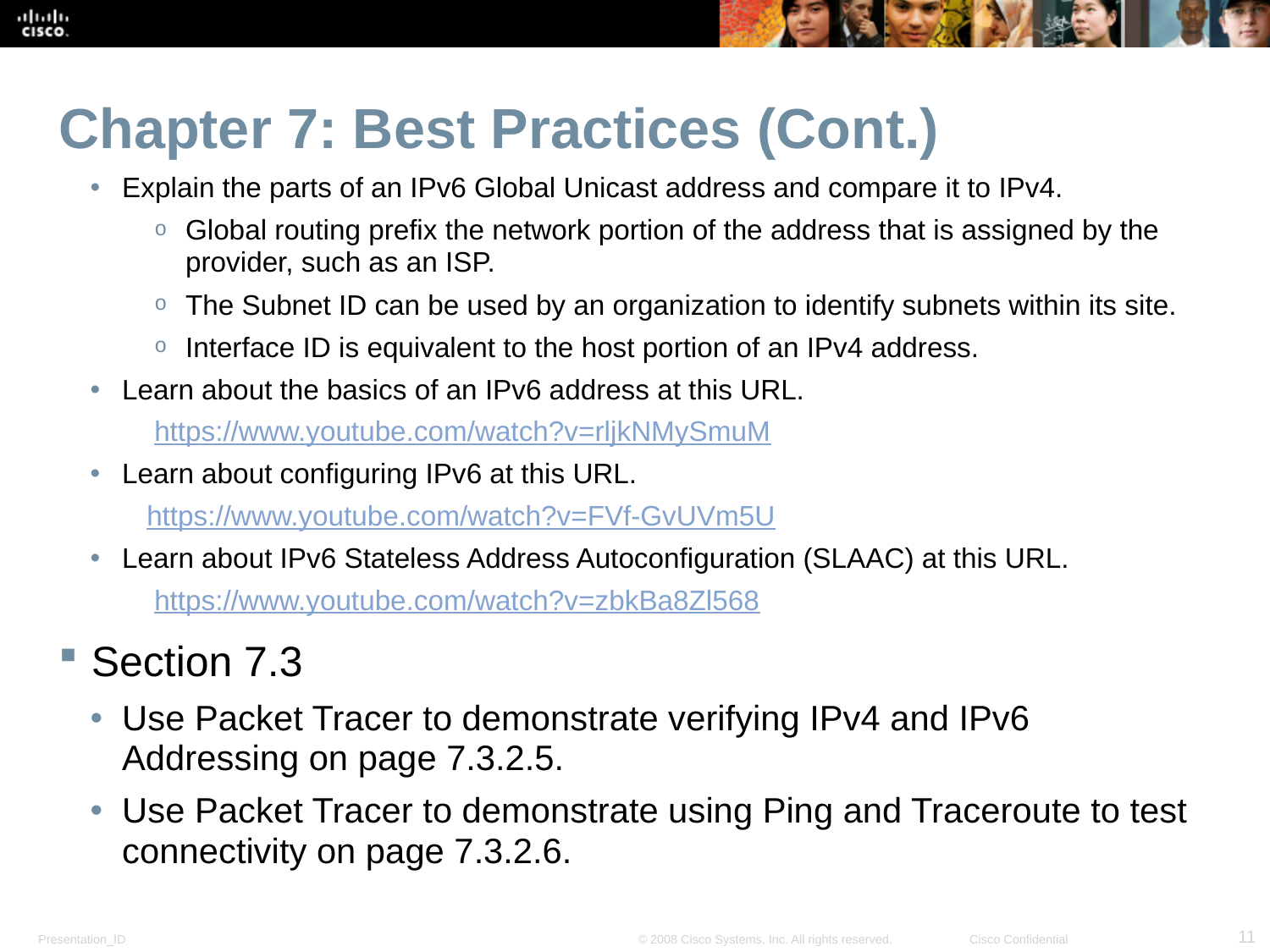

Chapter 7: Best Practices (Cont.)
Explain the parts of an IPv6 Global Unicast address and compare it to IPv4.
Global routing prefix the network portion of the address that is assigned by the provider, such as an ISP.
The Subnet ID can be used by an organization to identify subnets within its site.
Interface ID is equivalent to the host portion of an IPv4 address.
Learn about the basics of an IPv6 address at this URL.
https://www.youtube.com/watch?v=rljkNMySmuM
Learn about configuring IPv6 at this URL.
https://www.youtube.com/watch?v=FVf-GvUVm5U
Learn about IPv6 Stateless Address Autoconfiguration (SLAAC) at this URL.
https://www.youtube.com/watch?v=zbkBa8Zl568
Section 7.3
Use Packet Tracer to demonstrate verifying IPv4 and IPv6 Addressing on page 7.3.2.5.
Use Packet Tracer to demonstrate using Ping and Traceroute to test connectivity on page 7.3.2.6.